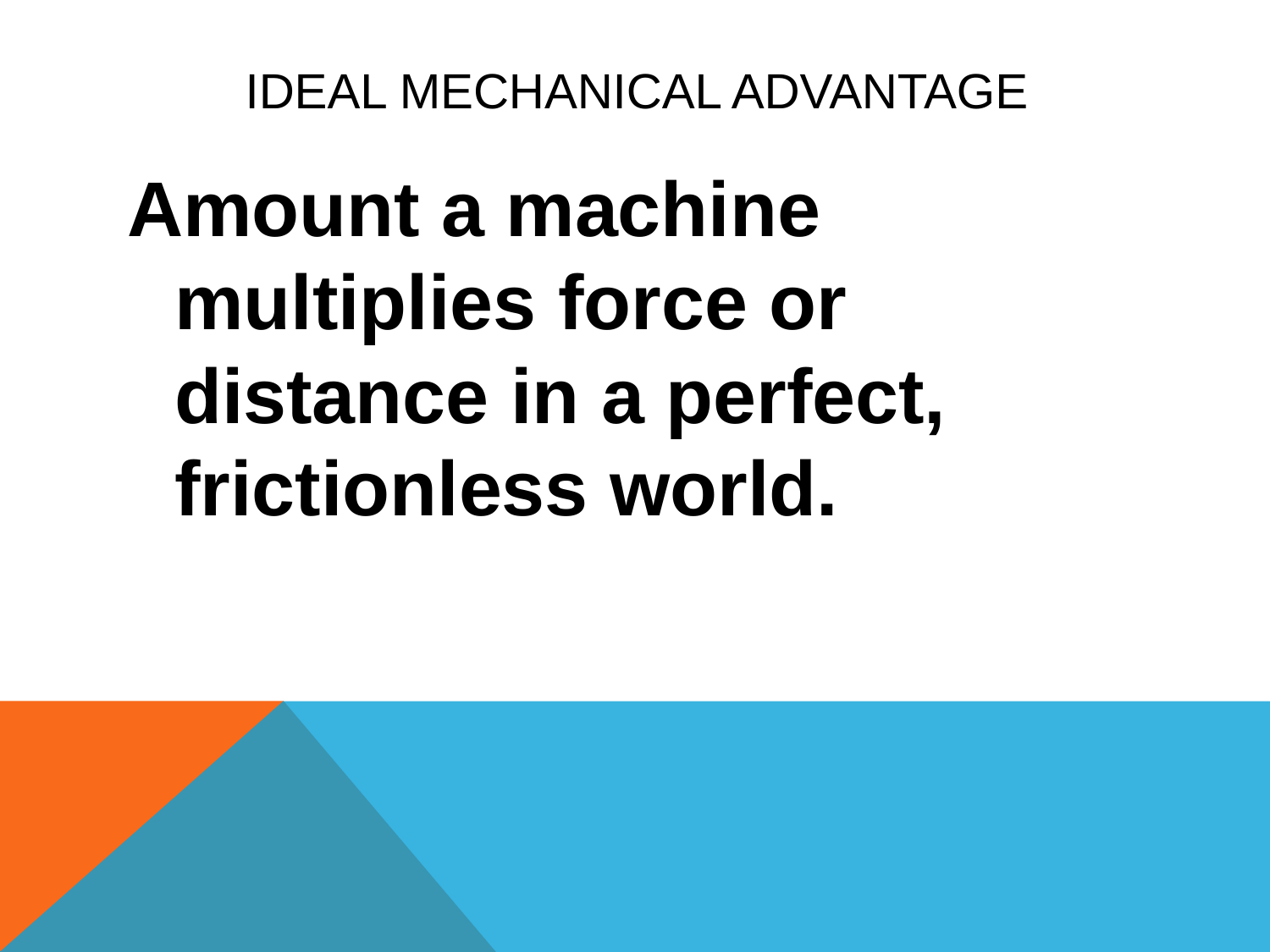

# Ideal Mechanical Advantage
Amount a machine multiplies force or distance in a perfect, frictionless world.